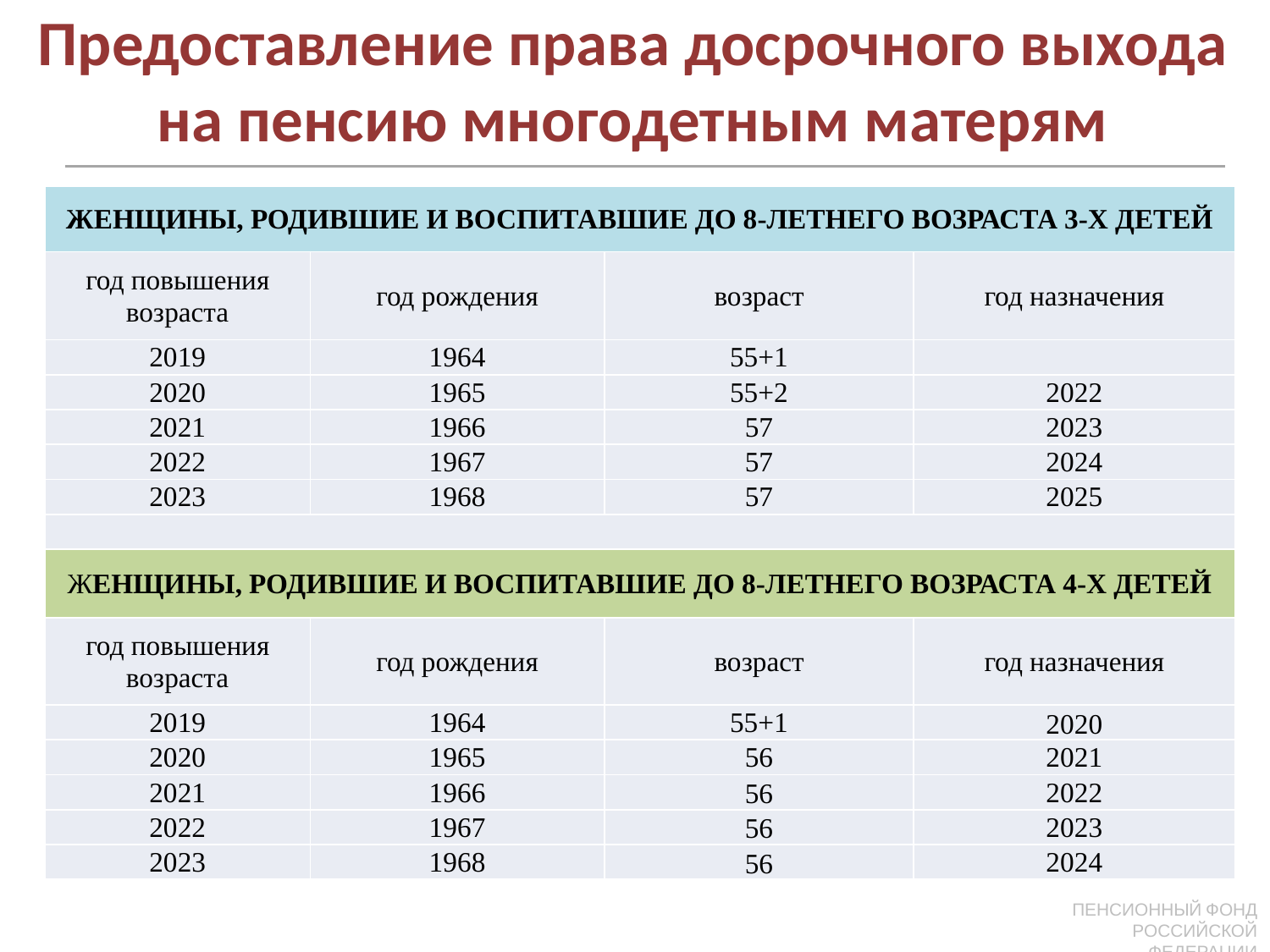

Предоставление права досрочного выхода на пенсию многодетным матерям
| ЖЕНЩИНЫ, РОДИВШИЕ И ВОСПИТАВШИЕ ДО 8-ЛЕТНЕГО ВОЗРАСТА 3-Х ДЕТЕЙ |  |  |  |
| --- | --- | --- | --- |
| год повышения возраста | год рождения | возраст | год назначения |
| 2019 | 1964 | 55+1 |  |
| 2020 | 1965 | 55+2 | 2022 |
| 2021 | 1966 | 57 | 2023 |
| 2022 | 1967 | 57 | 2024 |
| 2023 | 1968 | 57 | 2025 |
|  |  |  |  |
| ЖЕНЩИНЫ, РОДИВШИЕ И ВОСПИТАВШИЕ ДО 8-ЛЕТНЕГО ВОЗРАСТА 4-Х ДЕТЕЙ |  |  |  |
| год повышения возраста | год рождения | возраст | год назначения |
| 2019 | 1964 | 55+1 | 2020 |
| 2020 | 1965 | 56 | 2021 |
| 2021 | 1966 | 56 | 2022 |
| 2022 | 1967 | 56 | 2023 |
| 2023 | 1968 | 56 | 2024 |